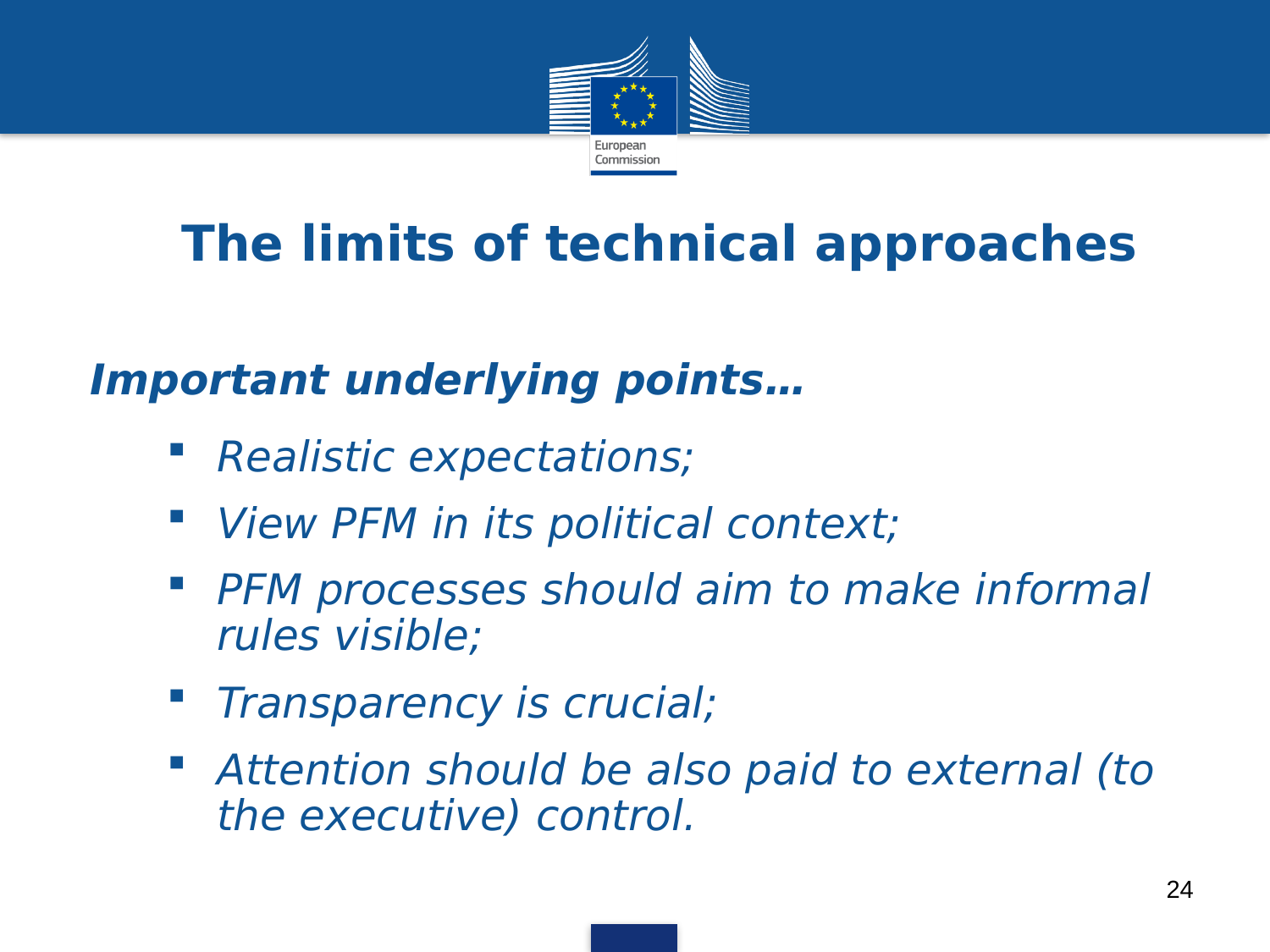

# The limits of technical approaches
Important underlying points…
Realistic expectations;
View PFM in its political context;
PFM processes should aim to make informal rules visible;
Transparency is crucial;
Attention should be also paid to external (to the executive) control.
24